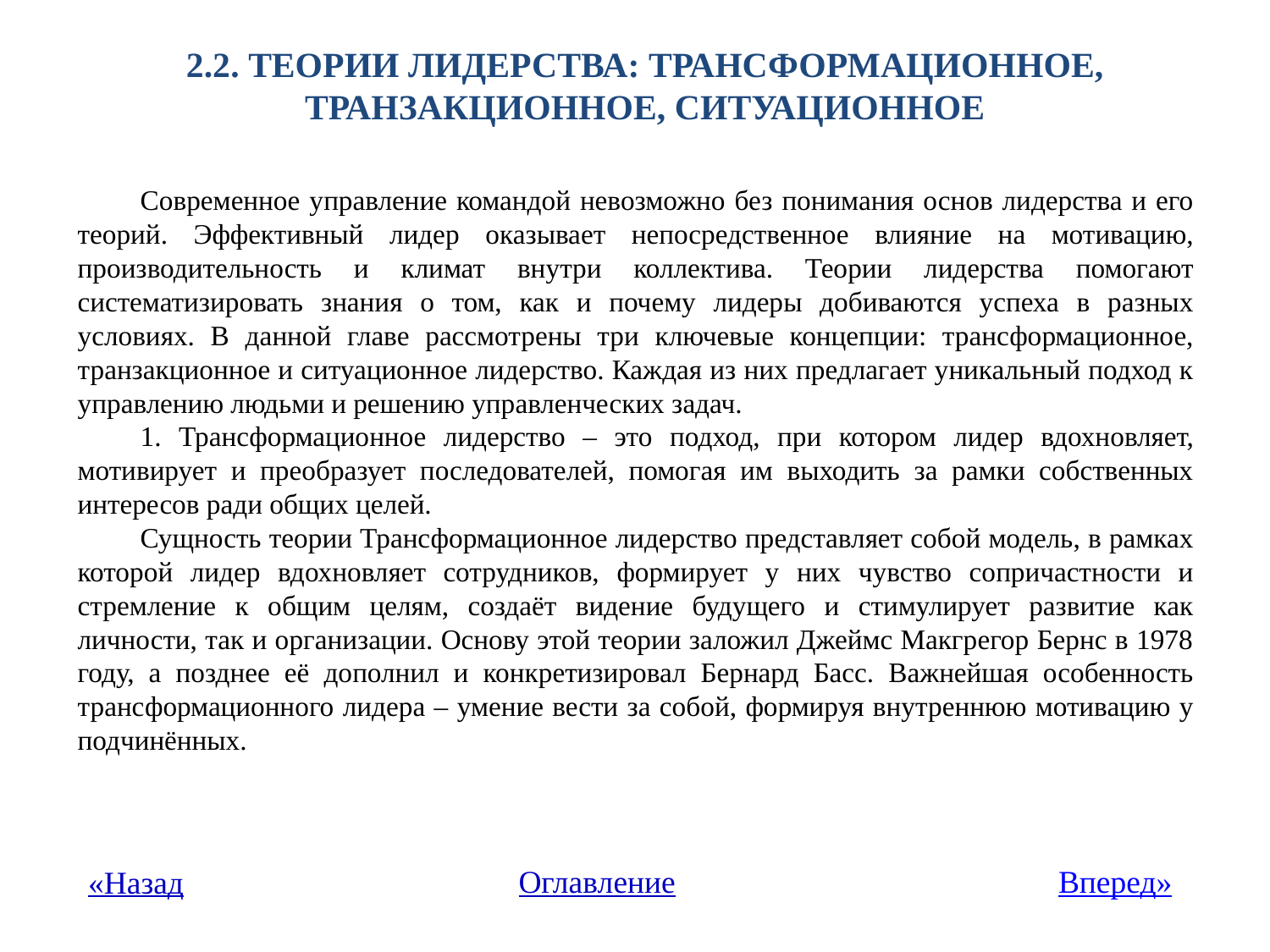

# 2.2. Теории лидерства: трансформационное, транзакционное, ситуационное
Современное управление командой невозможно без понимания основ лидерства и его теорий. Эффективный лидер оказывает непосредственное влияние на мотивацию, производительность и климат внутри коллектива. Теории лидерства помогают систематизировать знания о том, как и почему лидеры добиваются успеха в разных условиях. В данной главе рассмотрены три ключевые концепции: трансформационное, транзакционное и ситуационное лидерство. Каждая из них предлагает уникальный подход к управлению людьми и решению управленческих задач.
1. Трансформационное лидерство – это подход, при котором лидер вдохновляет, мотивирует и преобразует последователей, помогая им выходить за рамки собственных интересов ради общих целей.
Сущность теории Трансформационное лидерство представляет собой модель, в рамках которой лидер вдохновляет сотрудников, формирует у них чувство сопричастности и стремление к общим целям, создаёт видение будущего и стимулирует развитие как личности, так и организации. Основу этой теории заложил Джеймс Макгрегор Бернс в 1978 году, а позднее её дополнил и конкретизировал Бернард Басс. Важнейшая особенность трансформационного лидера – умение вести за собой, формируя внутреннюю мотивацию у подчинённых.

Оглавление
Вперед»
«Назад